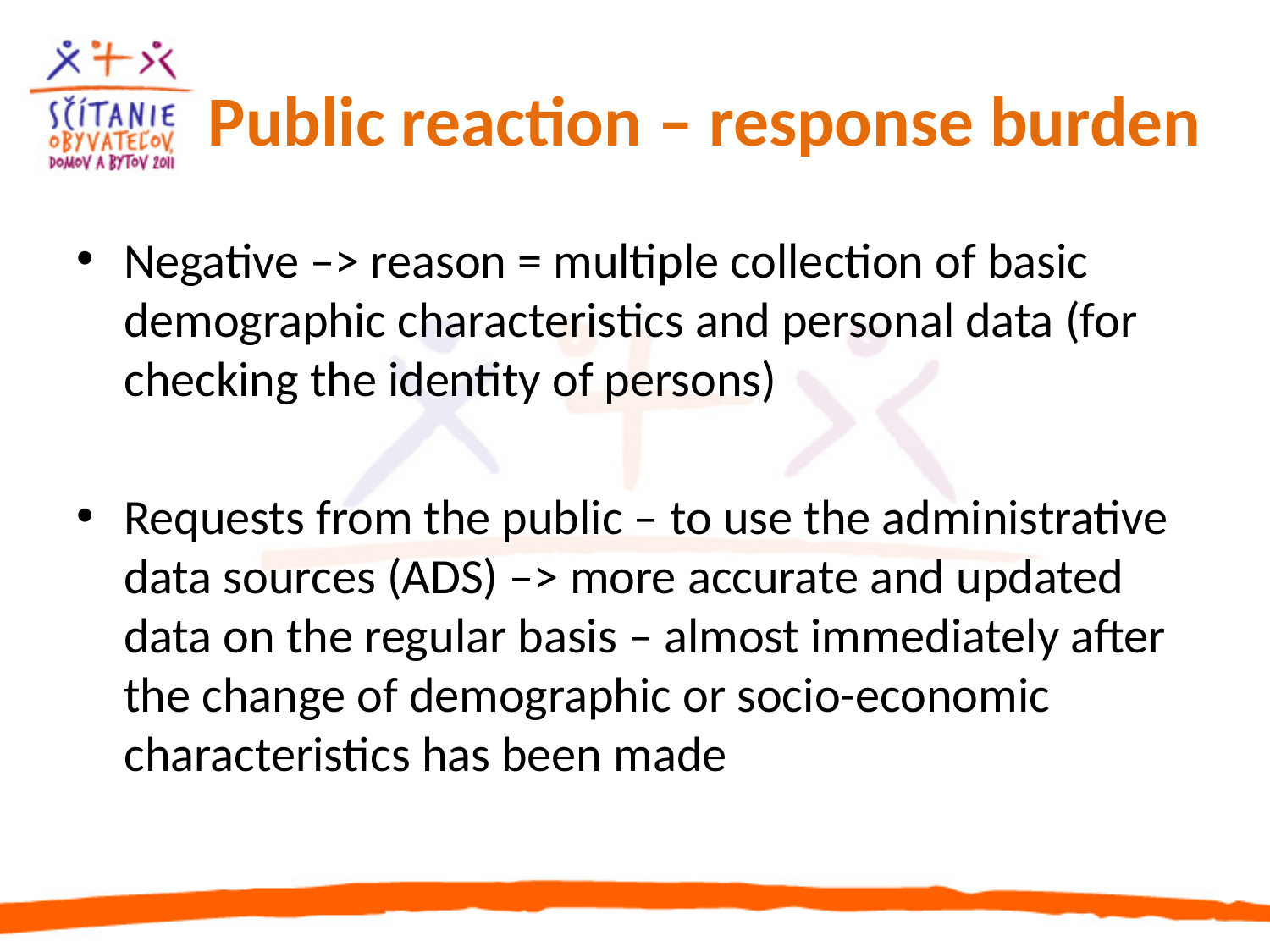

# Public reaction – response burden
Negative –> reason = multiple collection of basic demographic characteristics and personal data (for checking the identity of persons)

Requests from the public – to use the administrative data sources (ADS) –> more accurate and updated data on the regular basis – almost immediately after the change of demographic or socio-economic characteristics has been made